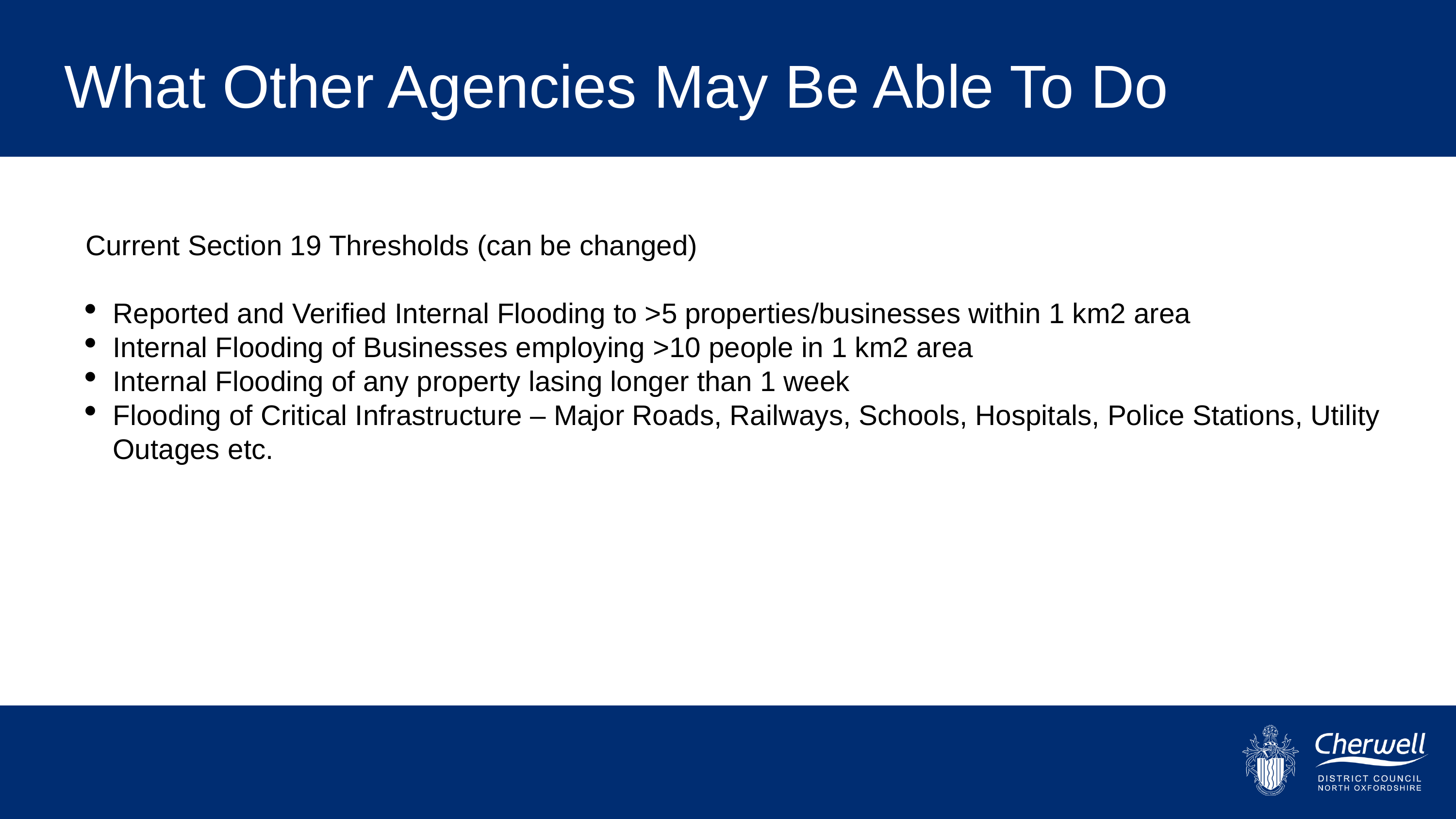

What Other Agencies May Be Able To Do
Current Section 19 Thresholds (can be changed)

Reported and Verified Internal Flooding to >5 properties/businesses within 1 km2 area
Internal Flooding of Businesses employing >10 people in 1 km2 area
Internal Flooding of any property lasing longer than 1 week
Flooding of Critical Infrastructure – Major Roads, Railways, Schools, Hospitals, Police Stations, Utility Outages etc.